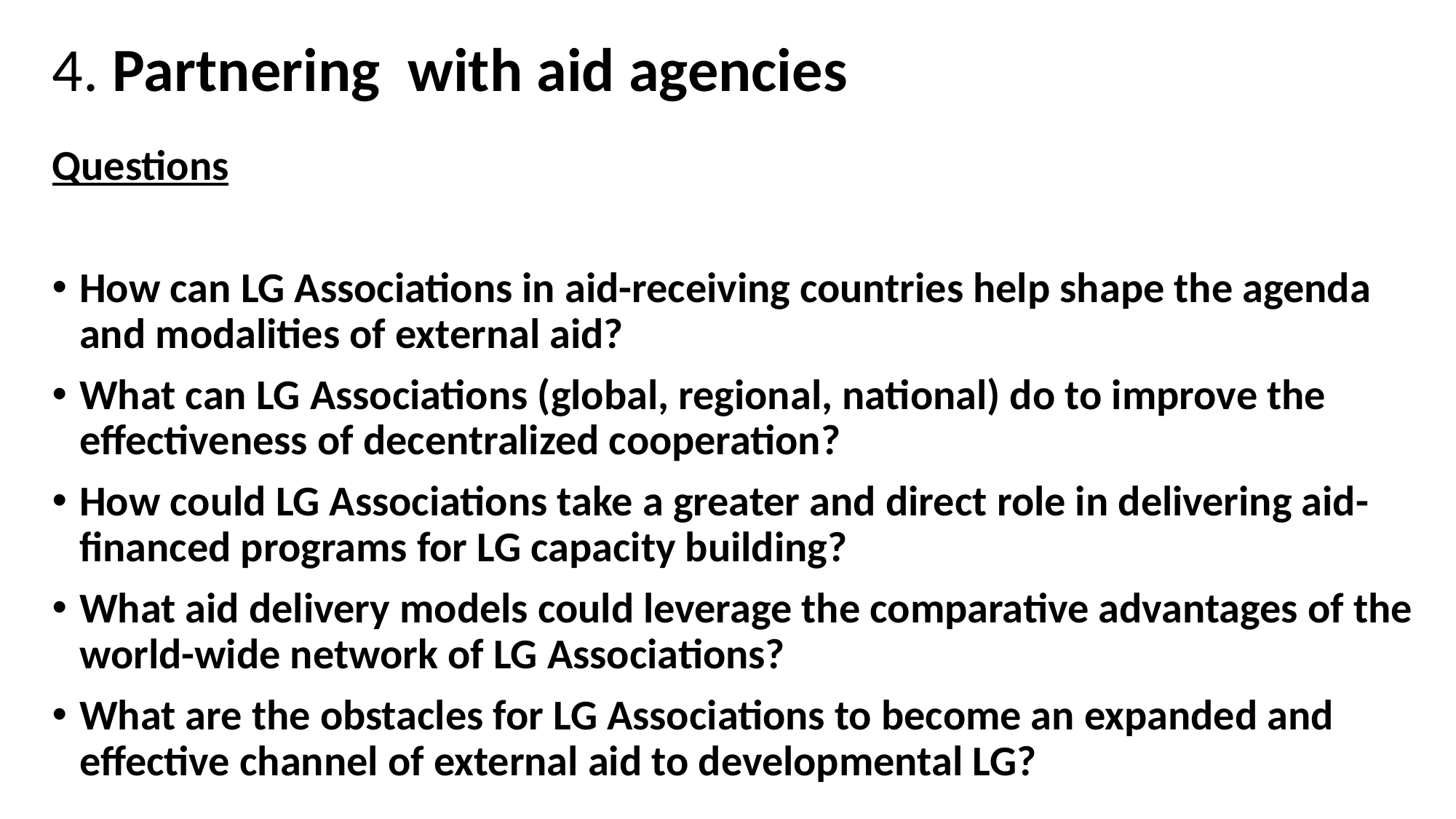

# 4. Partnering  with aid agencies
Questions

How can LG Associations in aid-receiving countries help shape the agenda and modalities of external aid?
What can LG Associations (global, regional, national) do to improve the effectiveness of decentralized cooperation?
How could LG Associations take a greater and direct role in delivering aid-financed programs for LG capacity building?
What aid delivery models could leverage the comparative advantages of the world-wide network of LG Associations?
What are the obstacles for LG Associations to become an expanded and effective channel of external aid to developmental LG?